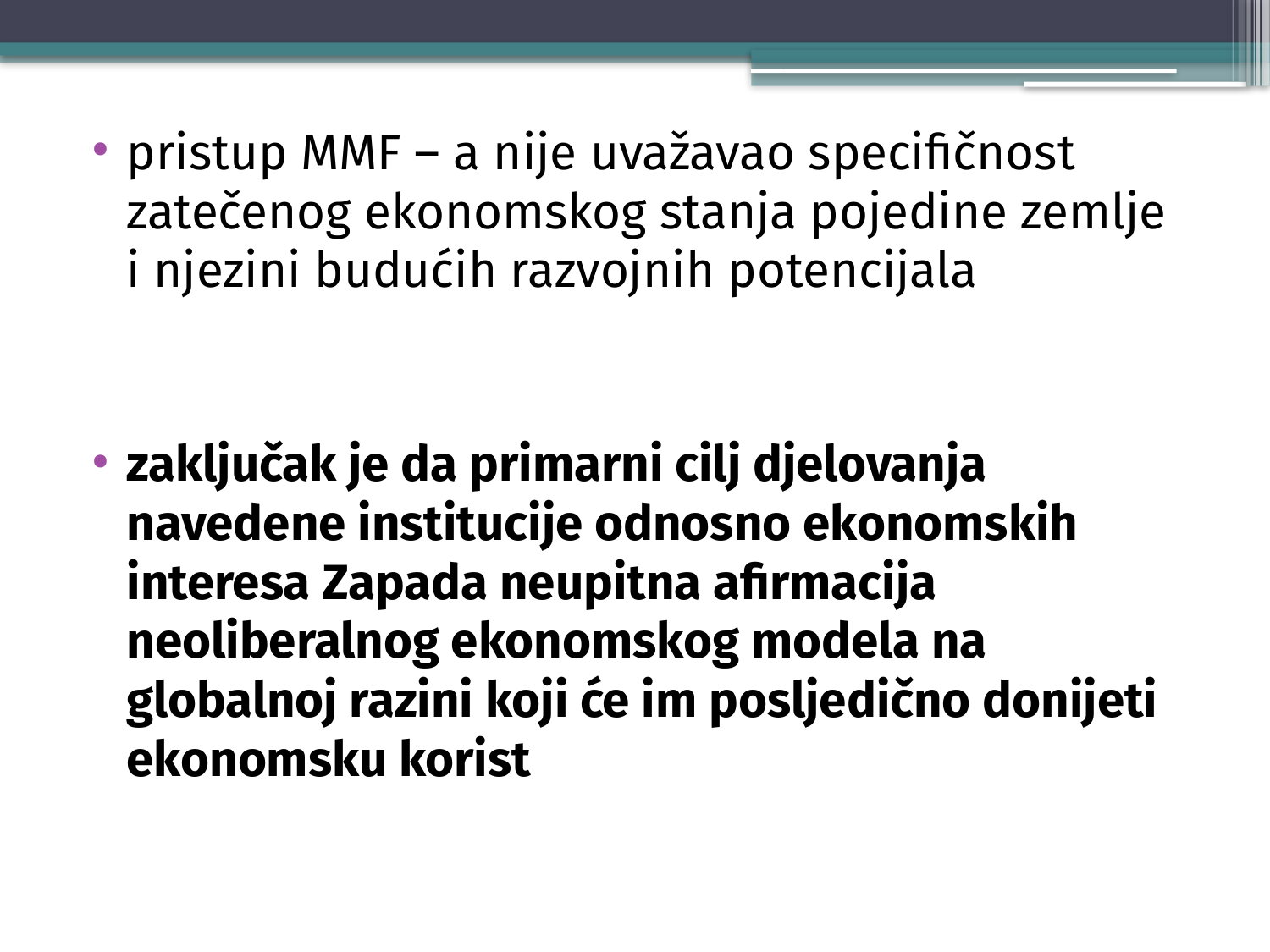

pristup MMF – a nije uvažavao specifičnost zatečenog ekonomskog stanja pojedine zemlje i njezini budućih razvojnih potencijala

zaključak je da primarni cilj djelovanja navedene institucije odnosno ekonomskih interesa Zapada neupitna afirmacija neoliberalnog ekonomskog modela na globalnoj razini koji će im posljedično donijeti ekonomsku korist